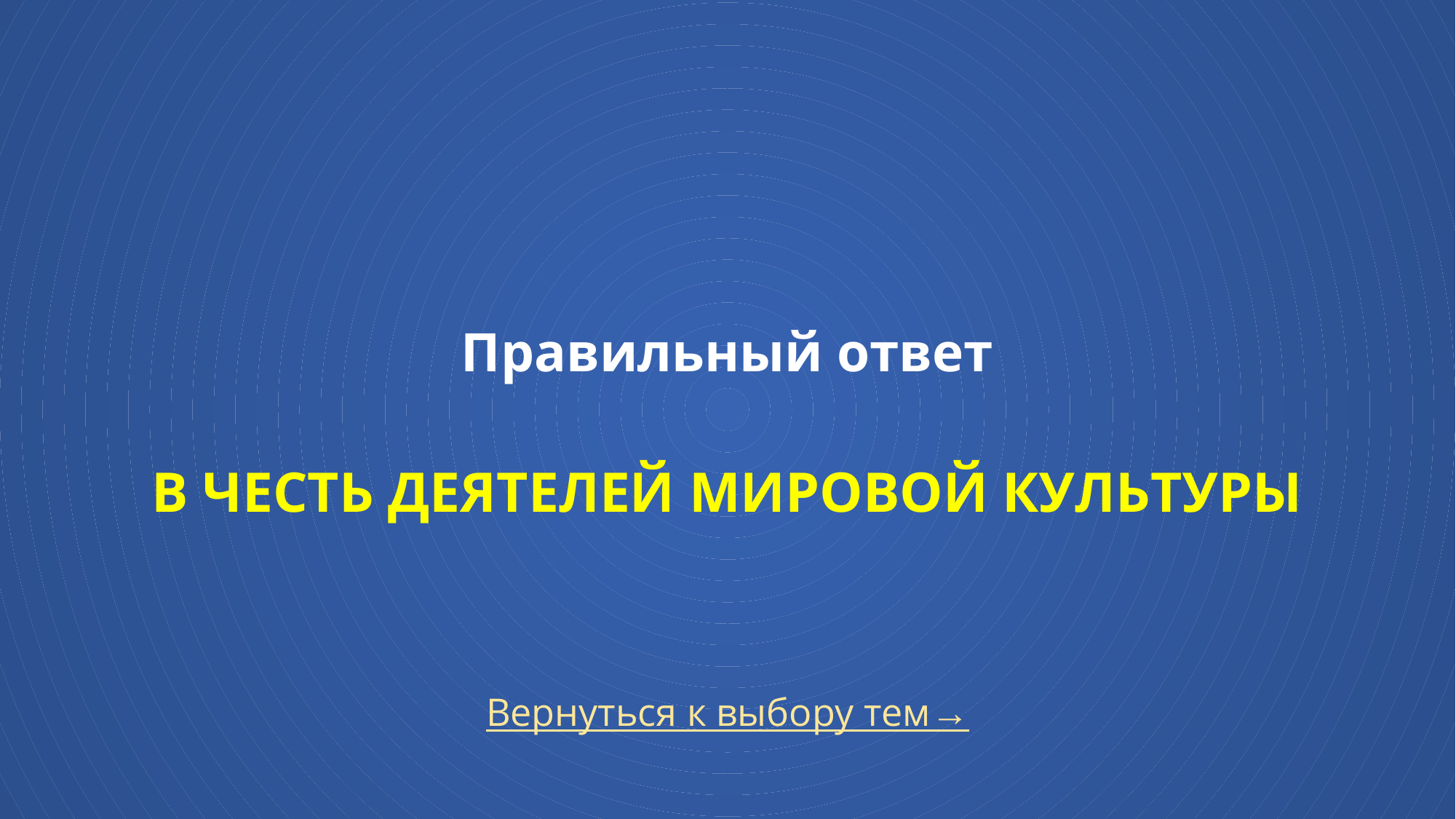

# Правильный ответ в честь деятелей мировой культуры
Вернуться к выбору тем→